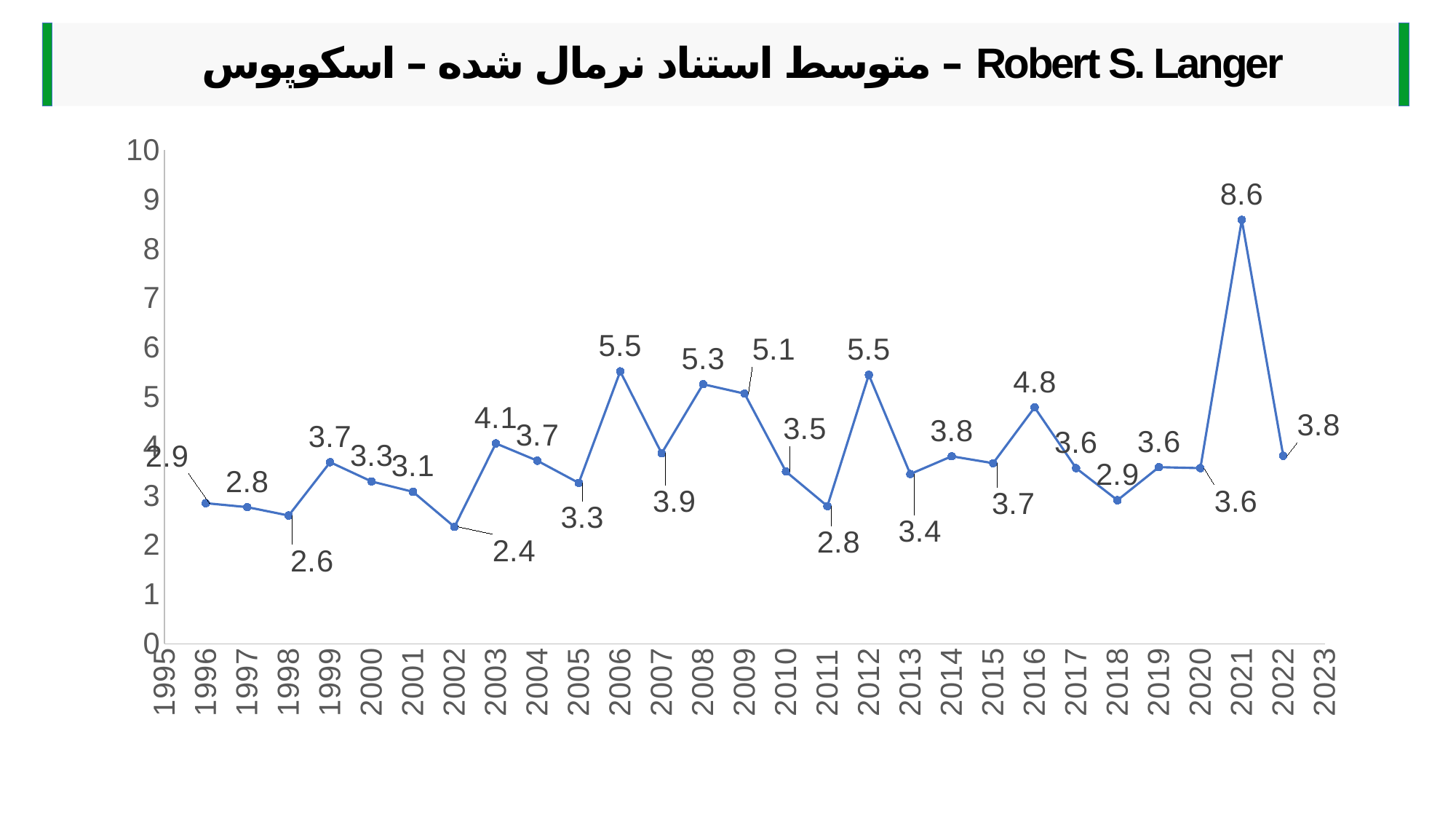

Robert S. Langer – متوسط استناد نرمال شده – اسکوپوس

### Chart

| Category |  |
|---|---|